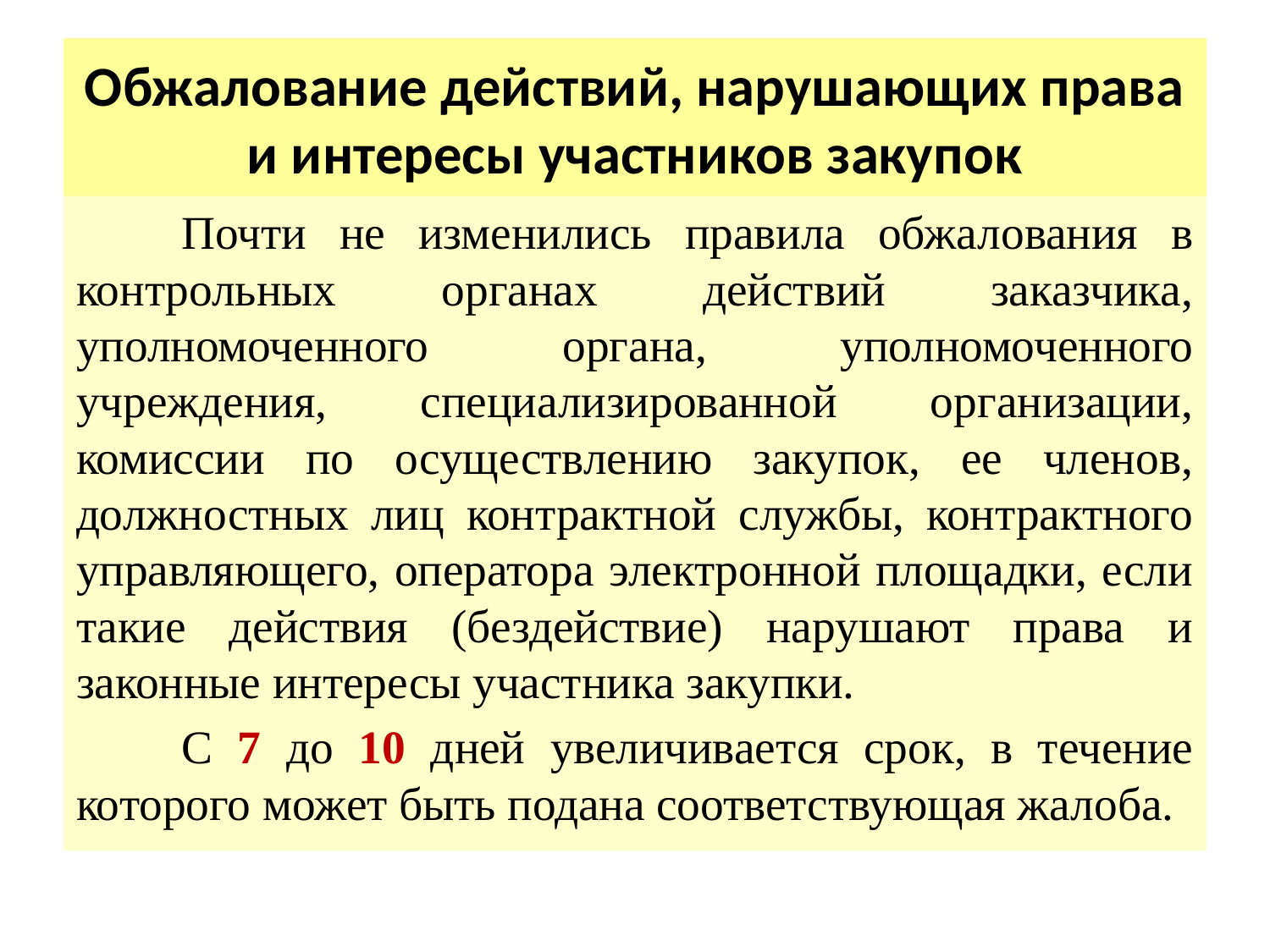

# Обжалование действий, нарушающих права и интересы участников закупок
	Почти не изменились правила обжалования в контрольных органах действий заказчика, уполномоченного органа, уполномоченного учреждения, специализированной организации, комиссии по осуществлению закупок, ее членов, должностных лиц контрактной службы, контрактного управляющего, оператора электронной площадки, если такие действия (бездействие) нарушают права и законные интересы участника закупки.
	С 7 до 10 дней увеличивается срок, в течение которого может быть подана соответствующая жалоба.